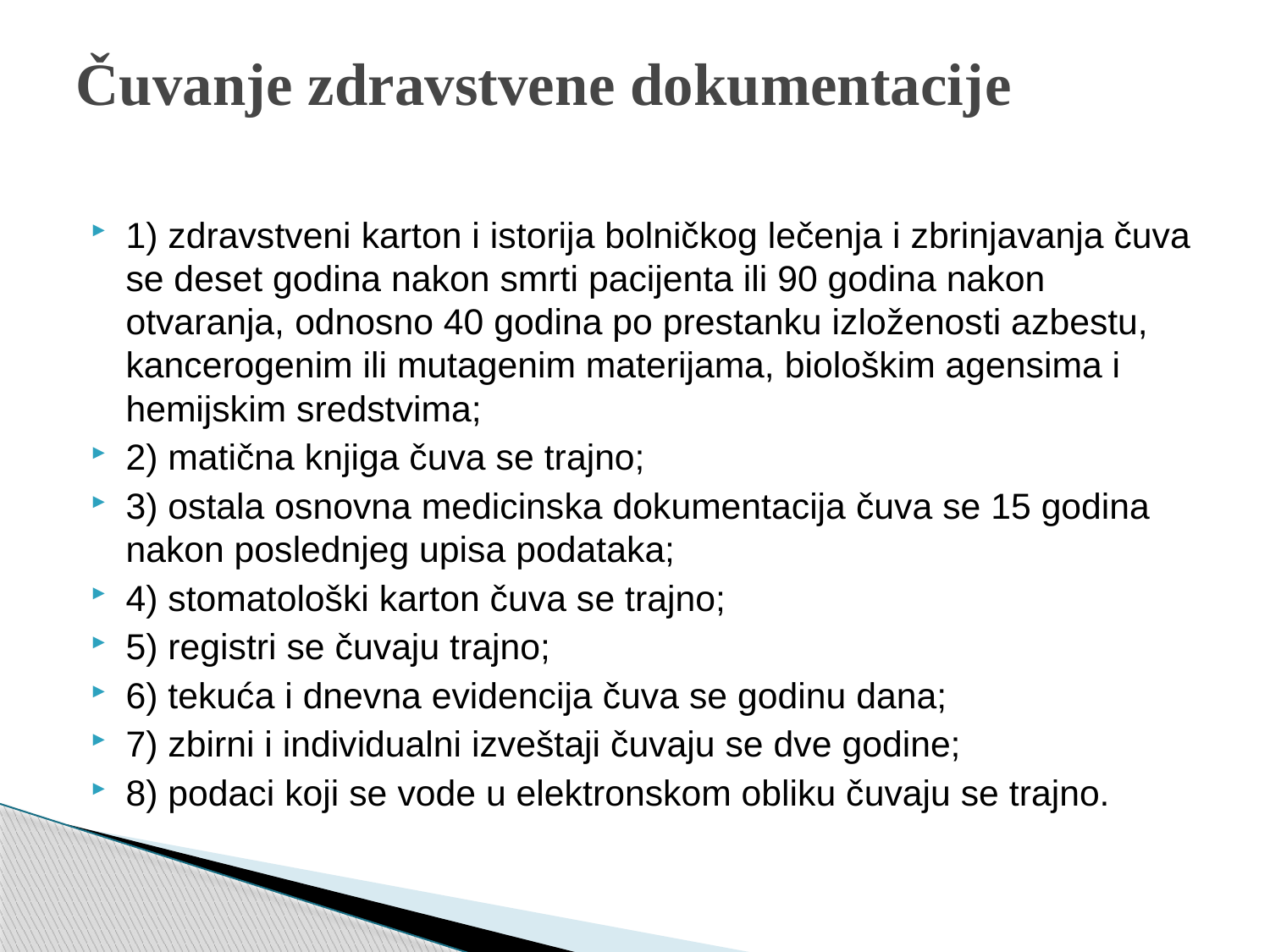

# Čuvanje zdravstvene dokumentacije
1) zdravstveni karton i istorija bolničkog lečenja i zbrinjavanja čuva se deset godina nakon smrti pacijenta ili 90 godina nakon otvaranja, odnosno 40 godina po prestanku izloženosti azbestu, kancerogenim ili mutagenim materijama, biološkim agensima i hemijskim sredstvima;
2) matična knjiga čuva se trajno;
3) ostala osnovna medicinska dokumentacija čuva se 15 godina nakon poslednjeg upisa podataka;
4) stomatološki karton čuva se trajno;
5) registri se čuvaju trajno;
6) tekuća i dnevna evidencija čuva se godinu dana;
7) zbirni i individualni izveštaji čuvaju se dve godine;
8) podaci koji se vode u elektronskom obliku čuvaju se trajno.